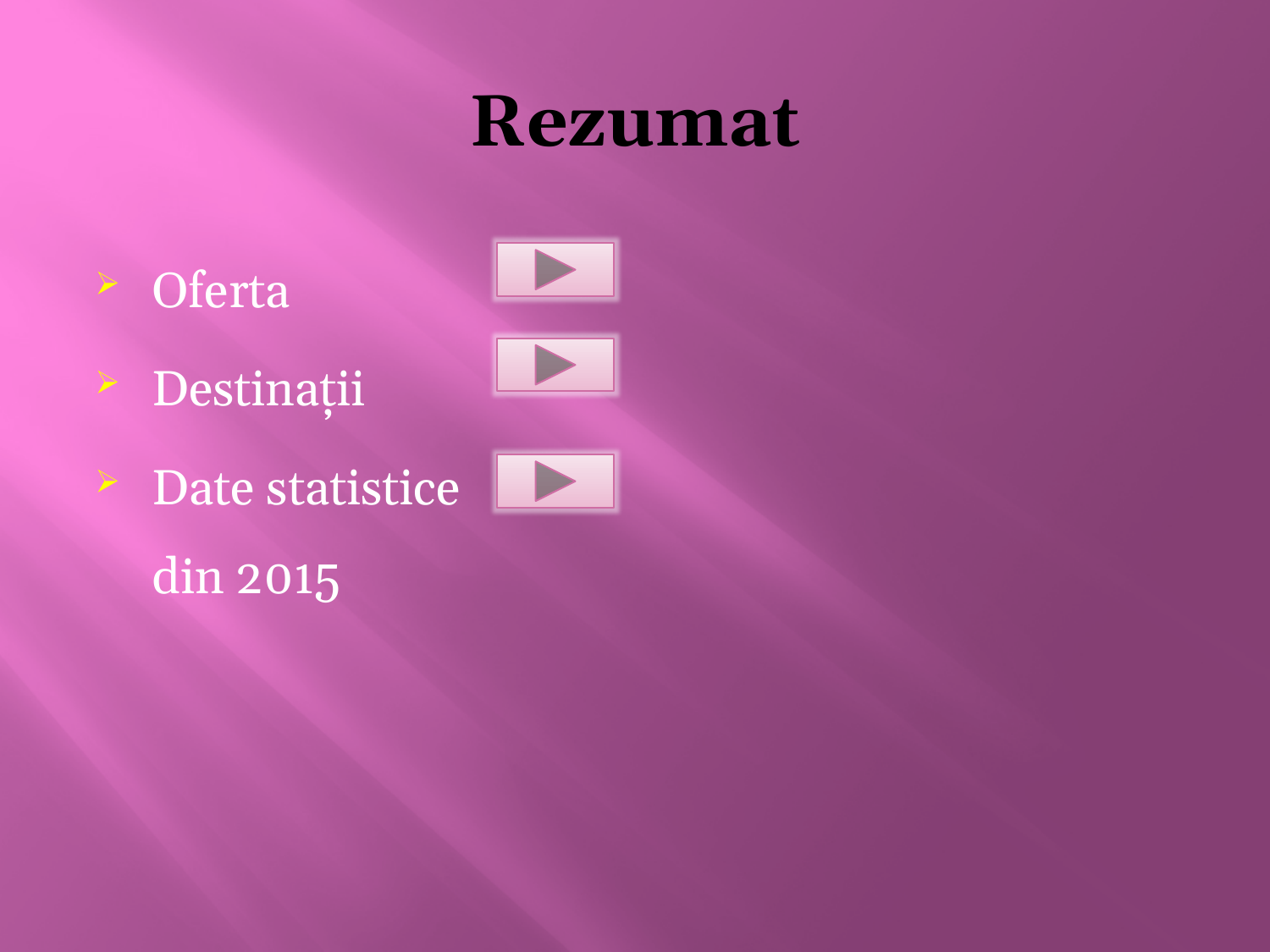

# Rezumat
Oferta
Destinații
Date statistice din 2015